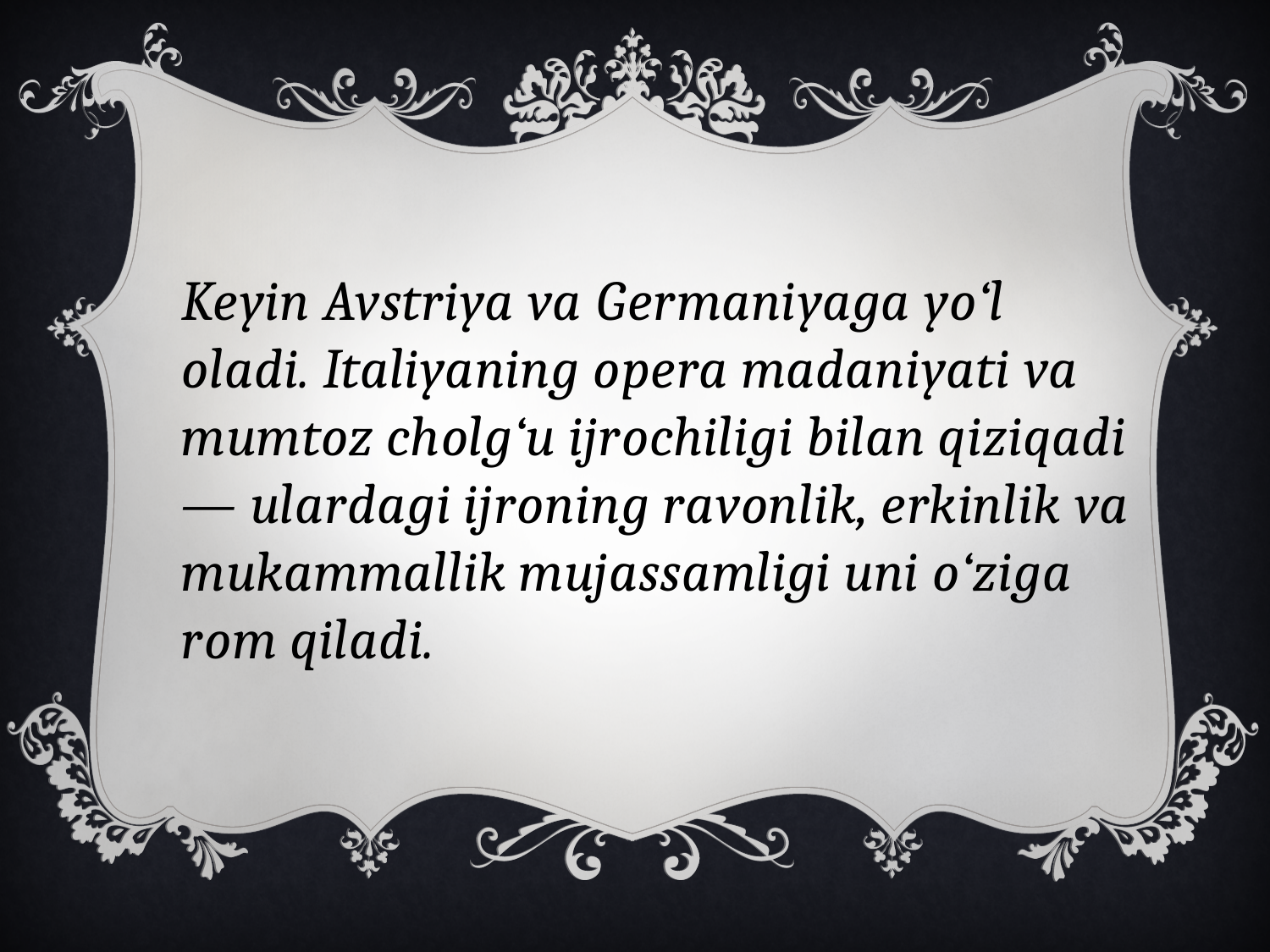

Keyin Avstriya va Germaniyaga yo‘l oladi. Italiyaning opera madaniyati va mumtoz cholg‘u ijrochiligi bilan qiziqadi — ulardagi ijroning ravonlik, erkinlik va mukammallik mujassamligi uni o‘ziga rom qiladi.